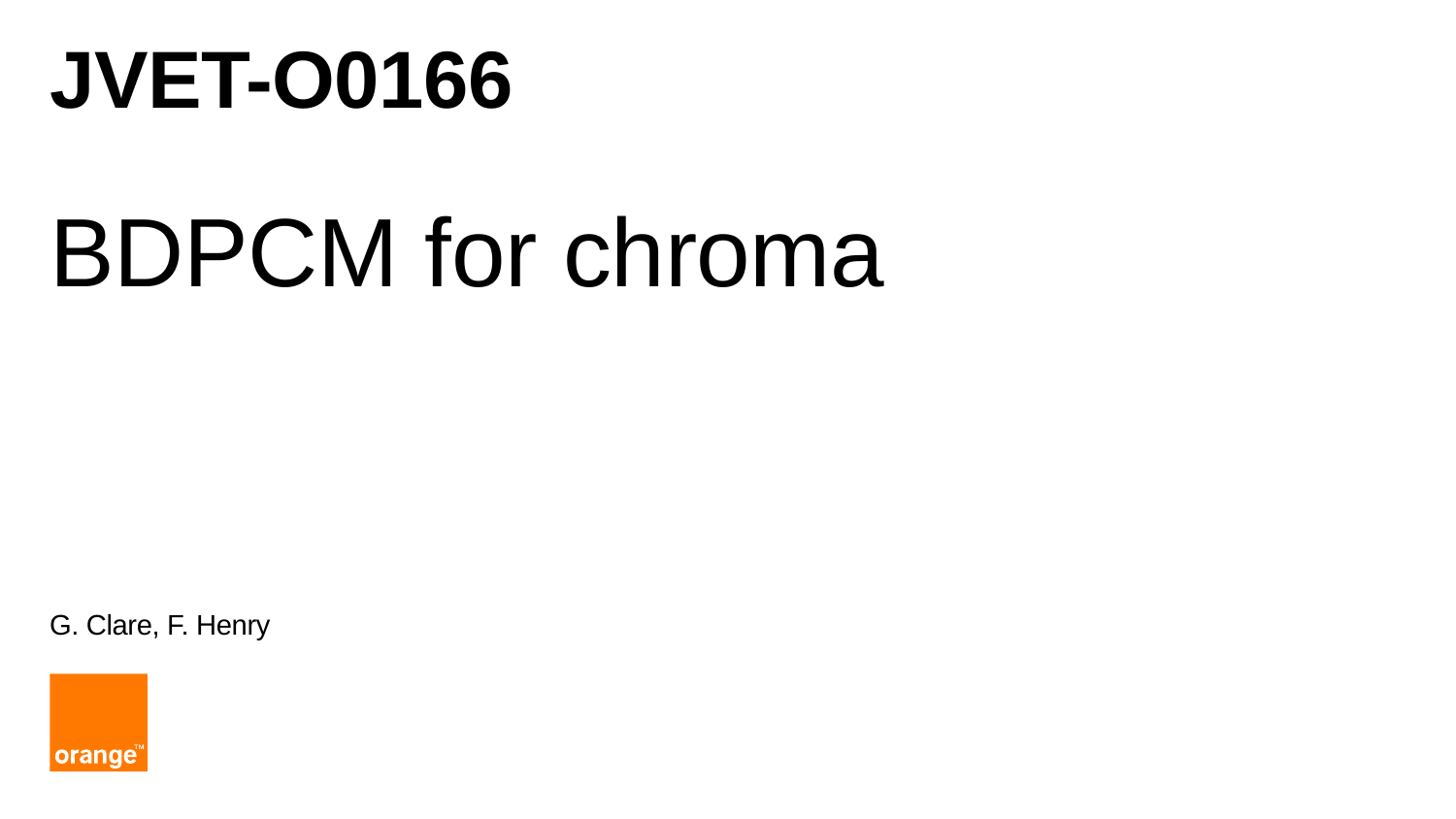

# JVET-O0166 BDPCM for chroma
G. Clare, F. Henry